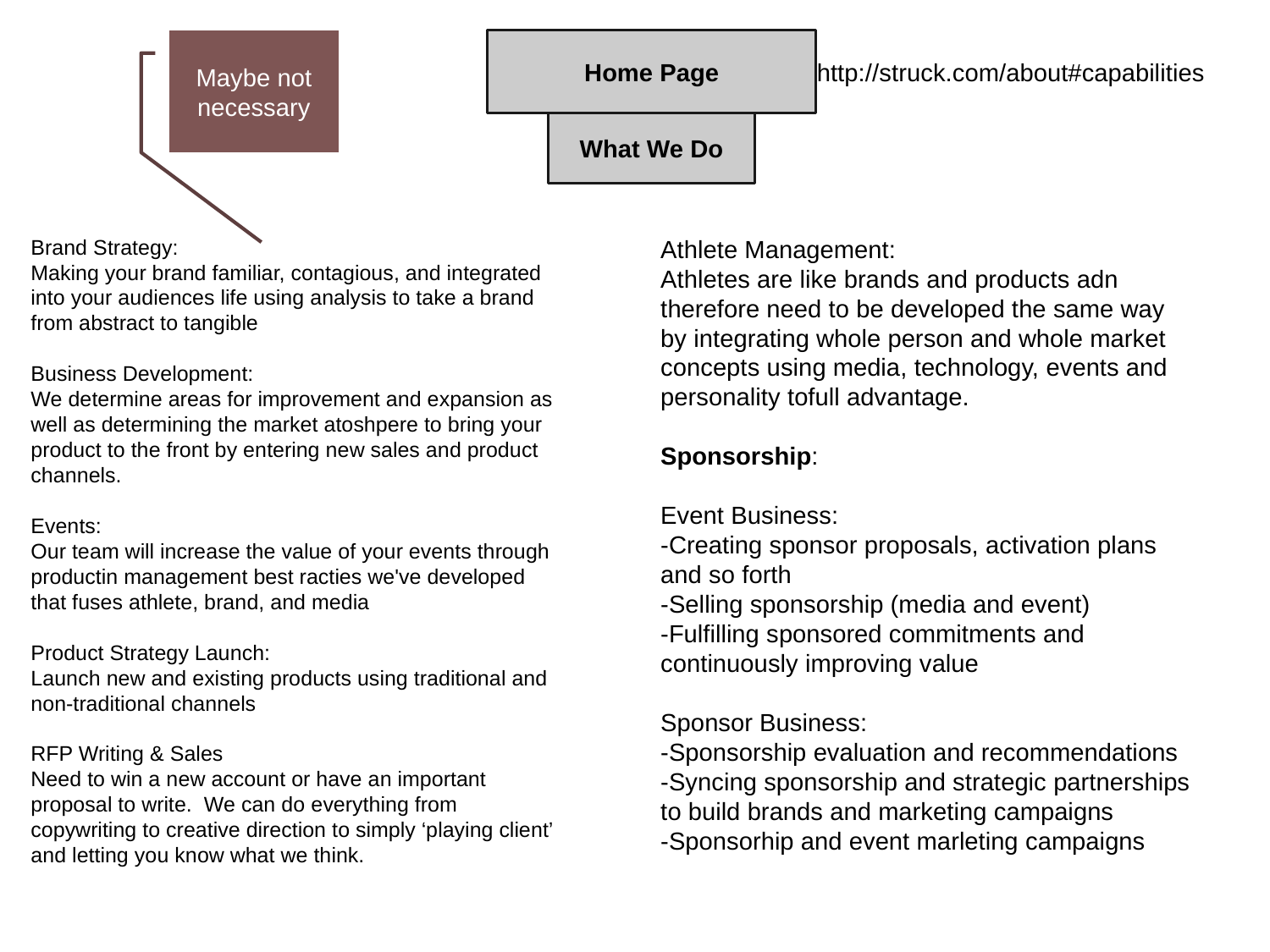

http://struck.com/about#capabilities
Maybe not necessary
Home Page
What We Do
Brand Strategy:
Making your brand familiar, contagious, and integrated into your audiences life using analysis to take a brand from abstract to tangible

Business Development:
We determine areas for improvement and expansion as well as determining the market atoshpere to bring your product to the front by entering new sales and product channels.

Events:
Our team will increase the value of your events through productin management best racties we've developed that fuses athlete, brand, and media

Product Strategy Launch:
Launch new and existing products using traditional and non-traditional channels

RFP Writing & Sales
Need to win a new account or have an important proposal to write.  We can do everything from copywriting to creative direction to simply ‘playing client’ and letting you know what we think.

Athlete Management:
Athletes are like brands and products adn therefore need to be developed the same way by integrating whole person and whole market concepts using media, technology, events and personality tofull advantage.

Sponsorship:
Event Business:
-Creating sponsor proposals, activation plans and so forth
-Selling sponsorship (media and event)
-Fulfilling sponsored commitments and continuously improving value

Sponsor Business:
-Sponsorship evaluation and recommendations
-Syncing sponsorship and strategic partnerships to build brands and marketing campaigns
-Sponsorhip and event marleting campaigns